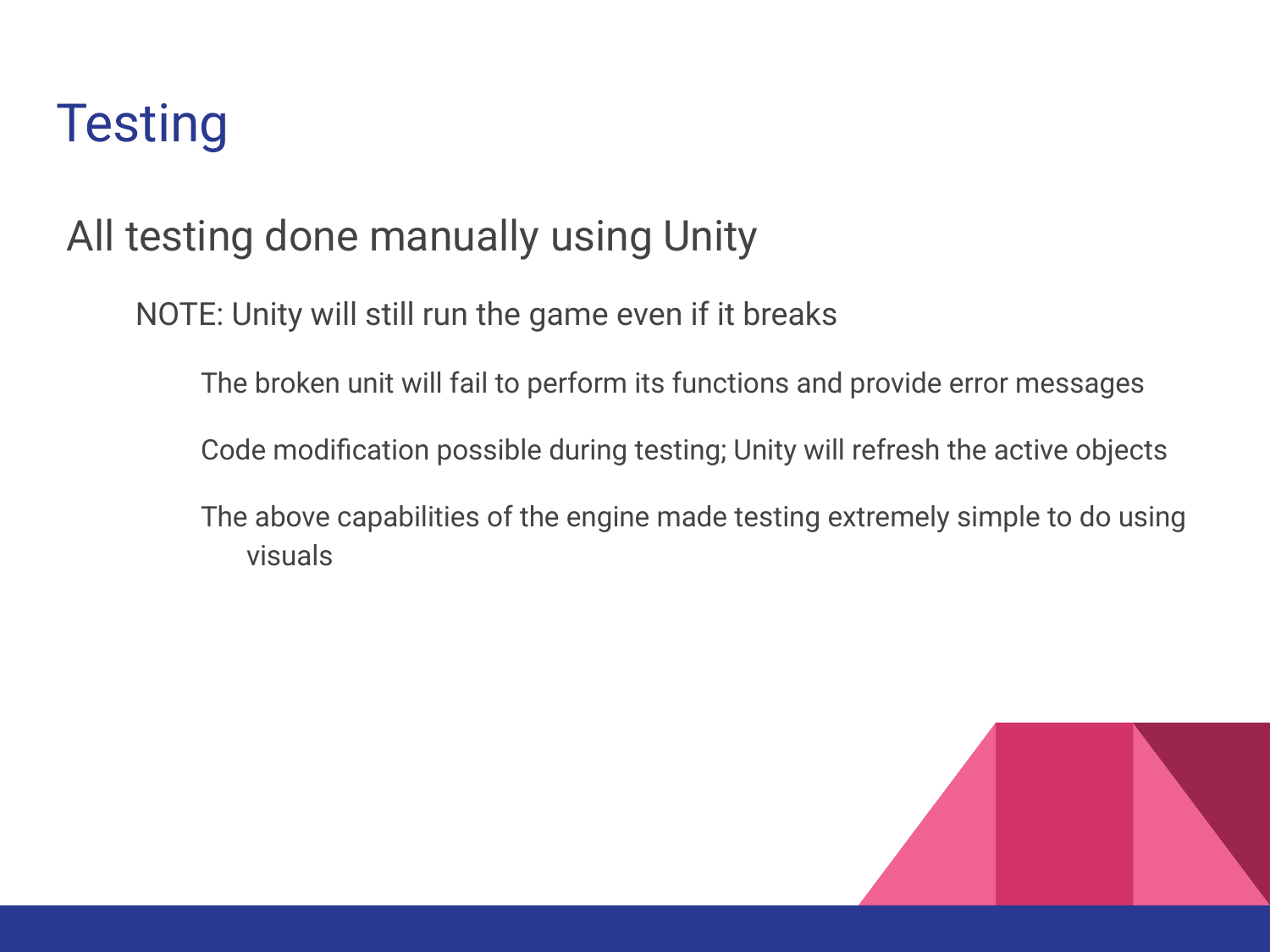

# Testing
All testing done manually using Unity
NOTE: Unity will still run the game even if it breaks
The broken unit will fail to perform its functions and provide error messages
Code modification possible during testing; Unity will refresh the active objects
The above capabilities of the engine made testing extremely simple to do using visuals